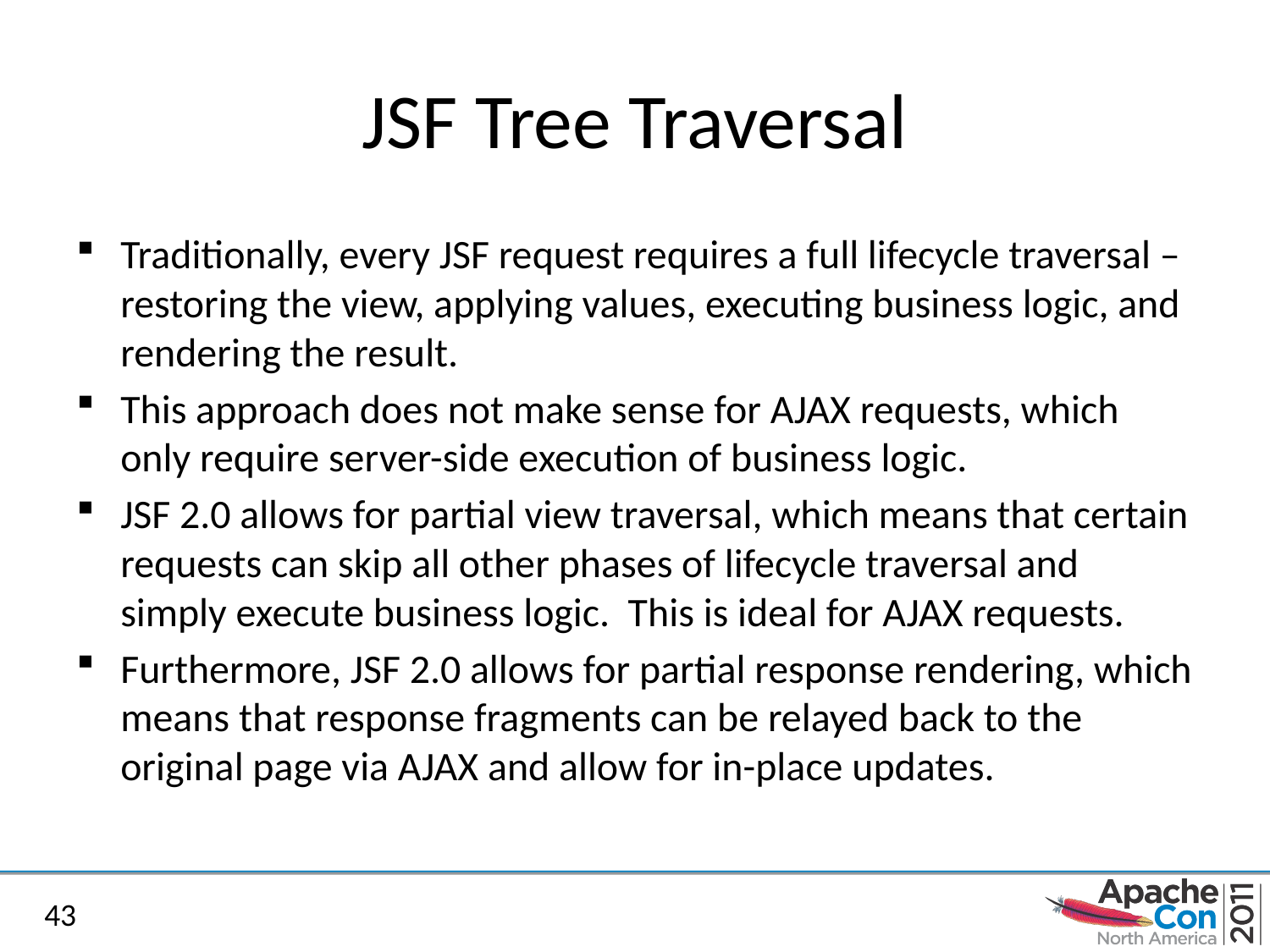

# JSF Tree Traversal
Traditionally, every JSF request requires a full lifecycle traversal – restoring the view, applying values, executing business logic, and rendering the result.
This approach does not make sense for AJAX requests, which only require server-side execution of business logic.
JSF 2.0 allows for partial view traversal, which means that certain requests can skip all other phases of lifecycle traversal and simply execute business logic.  This is ideal for AJAX requests.
Furthermore, JSF 2.0 allows for partial response rendering, which means that response fragments can be relayed back to the original page via AJAX and allow for in-place updates.